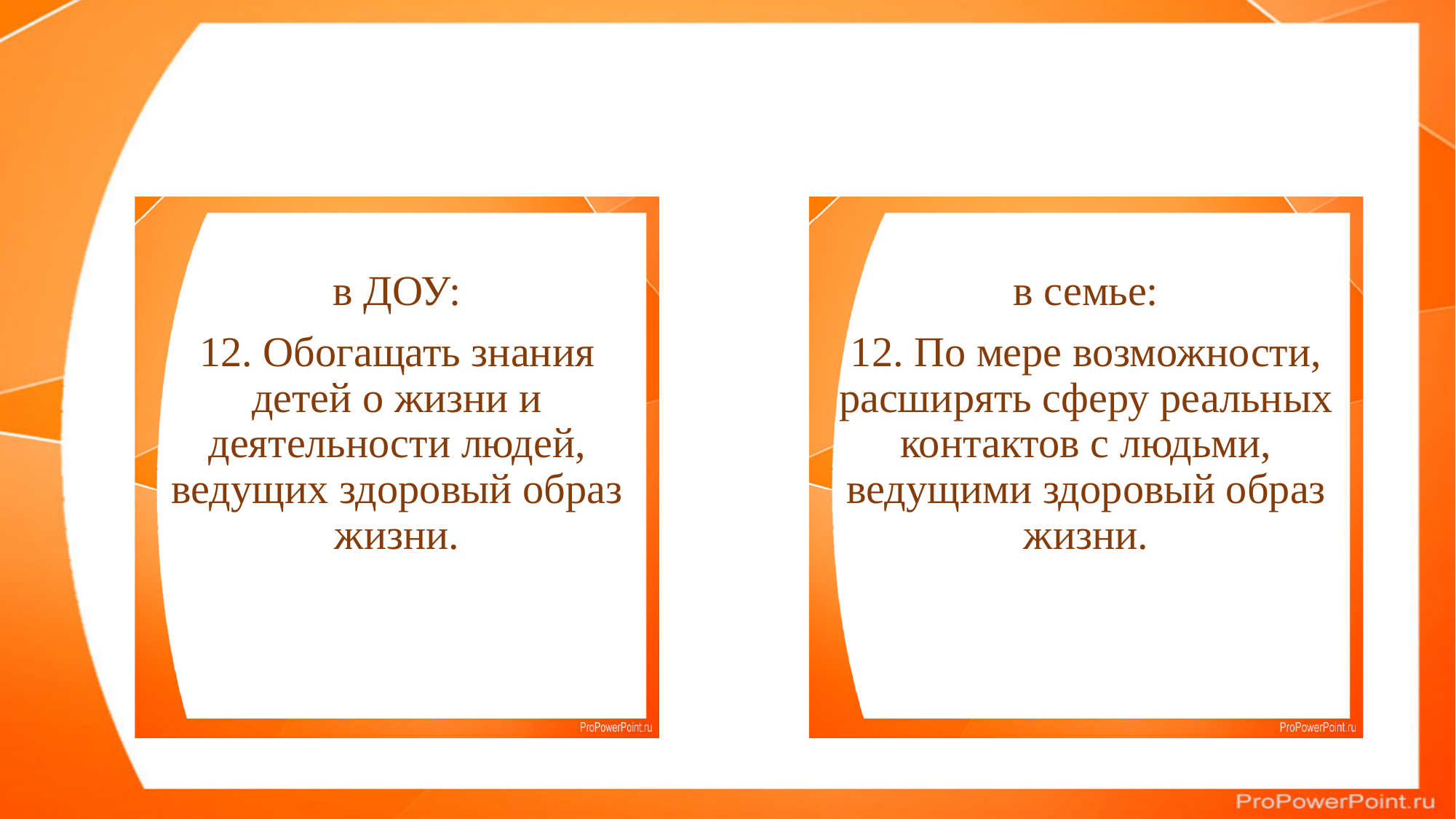

в ДОУ:
12. Обогащать знания детей о жизни и деятельности людей, ведущих здоровый образ жизни.

в семье:
12. По мере возможности, расширять сферу реальных контактов с людьми, ведущими здоровый образ жизни.